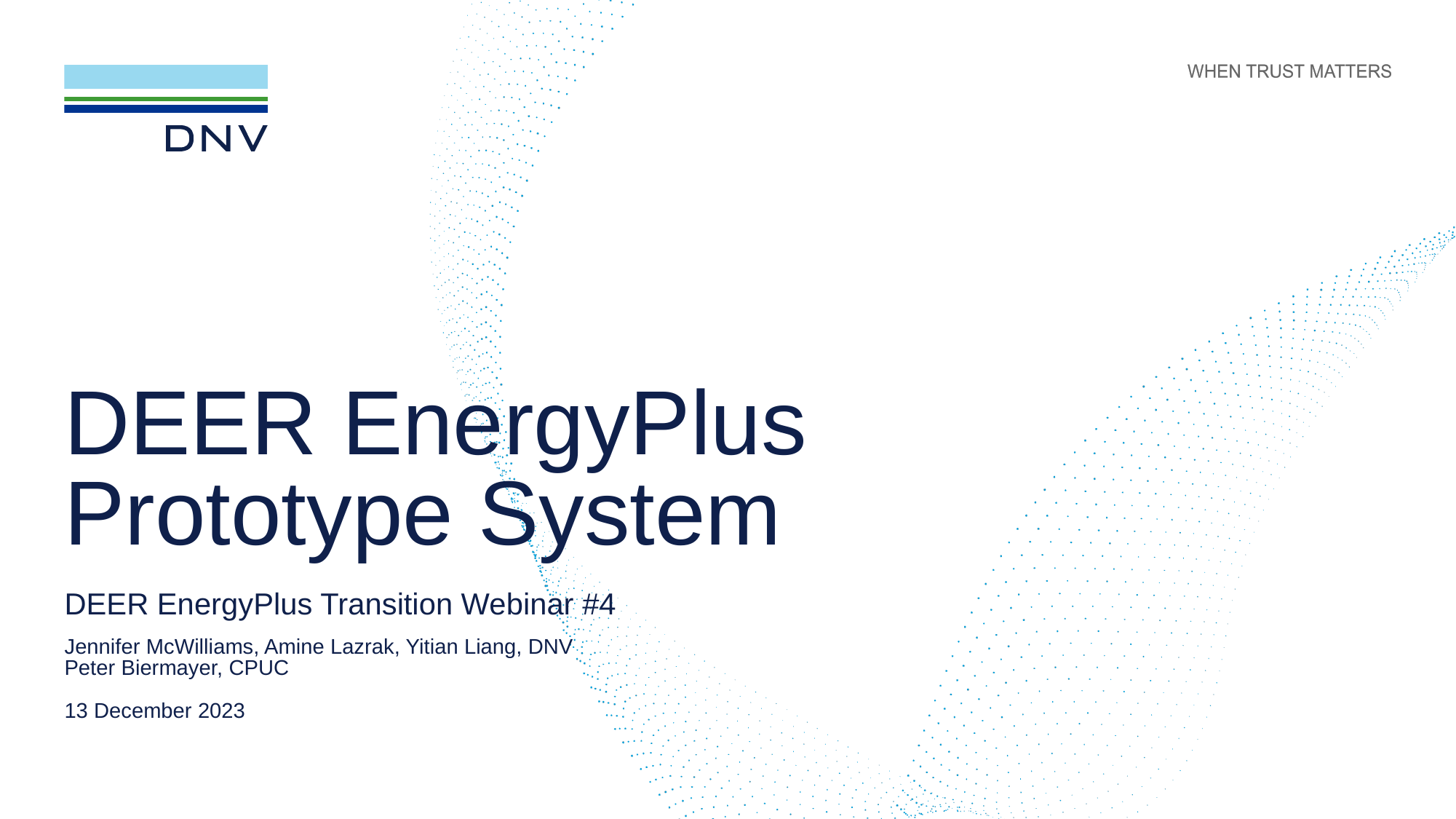

# DEER EnergyPlus Prototype System
DEER EnergyPlus Transition Webinar #4

Jennifer McWilliams, Amine Lazrak, Yitian Liang, DNV
Peter Biermayer, CPUC

13 December 2023
1